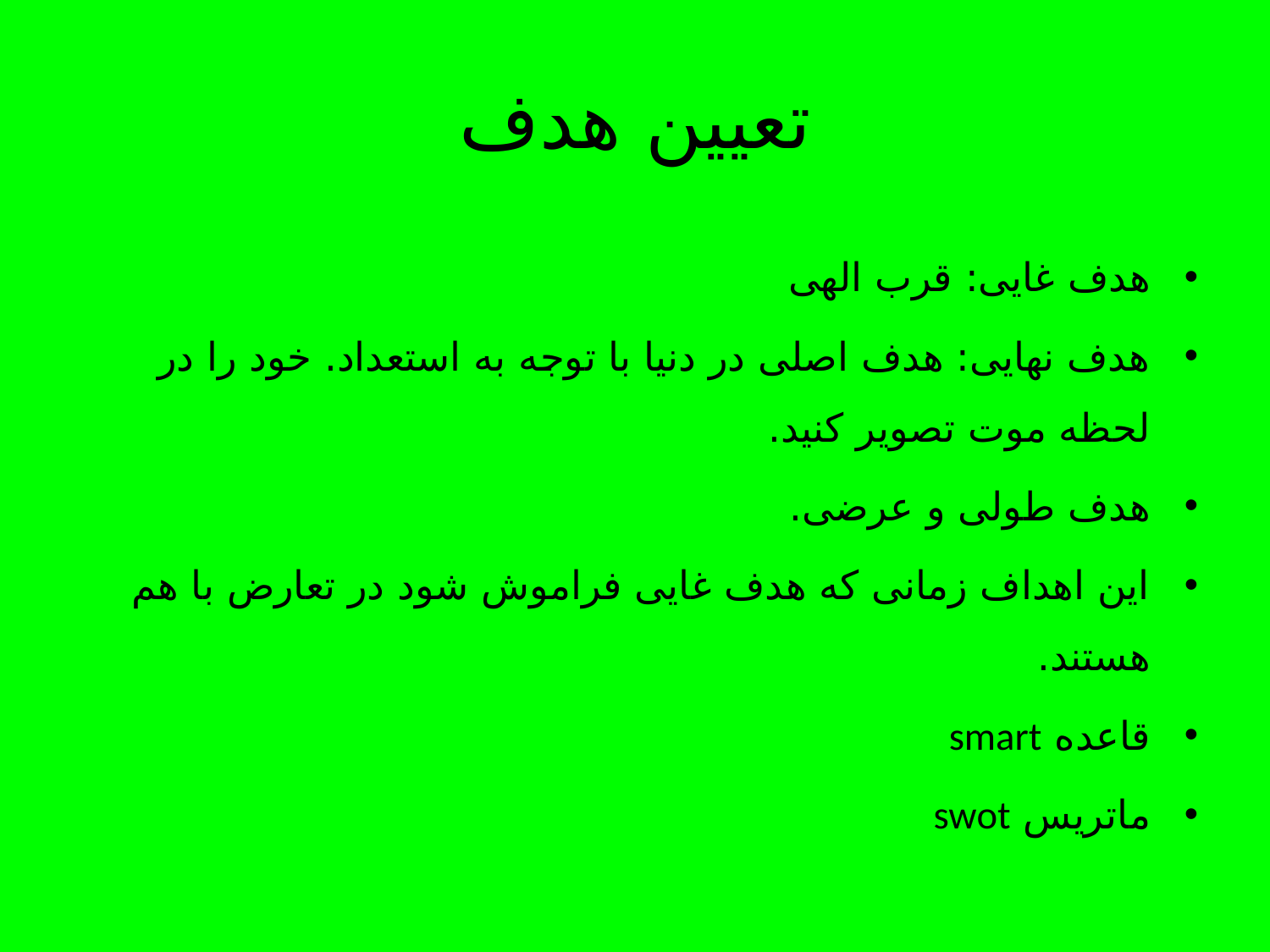

# تعیین هدف
هدف غایی: قرب الهی
هدف نهایی: هدف اصلی در دنیا با توجه به استعداد. خود را در لحظه موت تصویر کنید.
هدف طولی و عرضی.
این اهداف زمانی که هدف غایی فراموش شود در تعارض با هم هستند.
قاعده smart
ماتریس swot